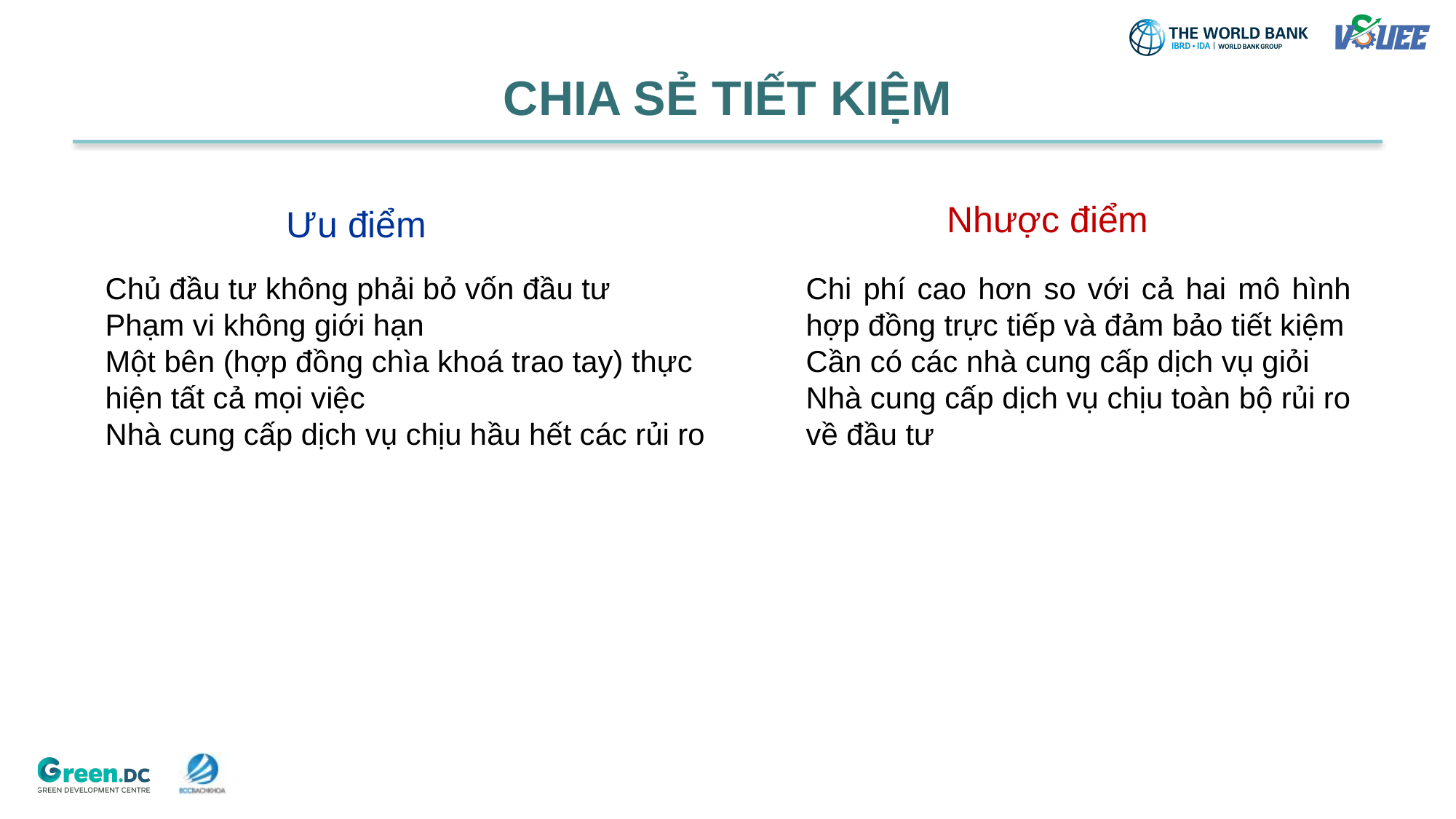

# CHIA SẺ TIẾT KIỆM
Ưu điểm
Nhược điểm
Chủ đầu tư không phải bỏ vốn đầu tư
Phạm vi không giới hạn
Một bên (hợp đồng chìa khoá trao tay) thực hiện tất cả mọi việc
Nhà cung cấp dịch vụ chịu hầu hết các rủi ro

Chi phí cao hơn so với cả hai mô hình hợp đồng trực tiếp và đảm bảo tiết kiệm
Cần có các nhà cung cấp dịch vụ giỏi
Nhà cung cấp dịch vụ chịu toàn bộ rủi ro về đầu tư